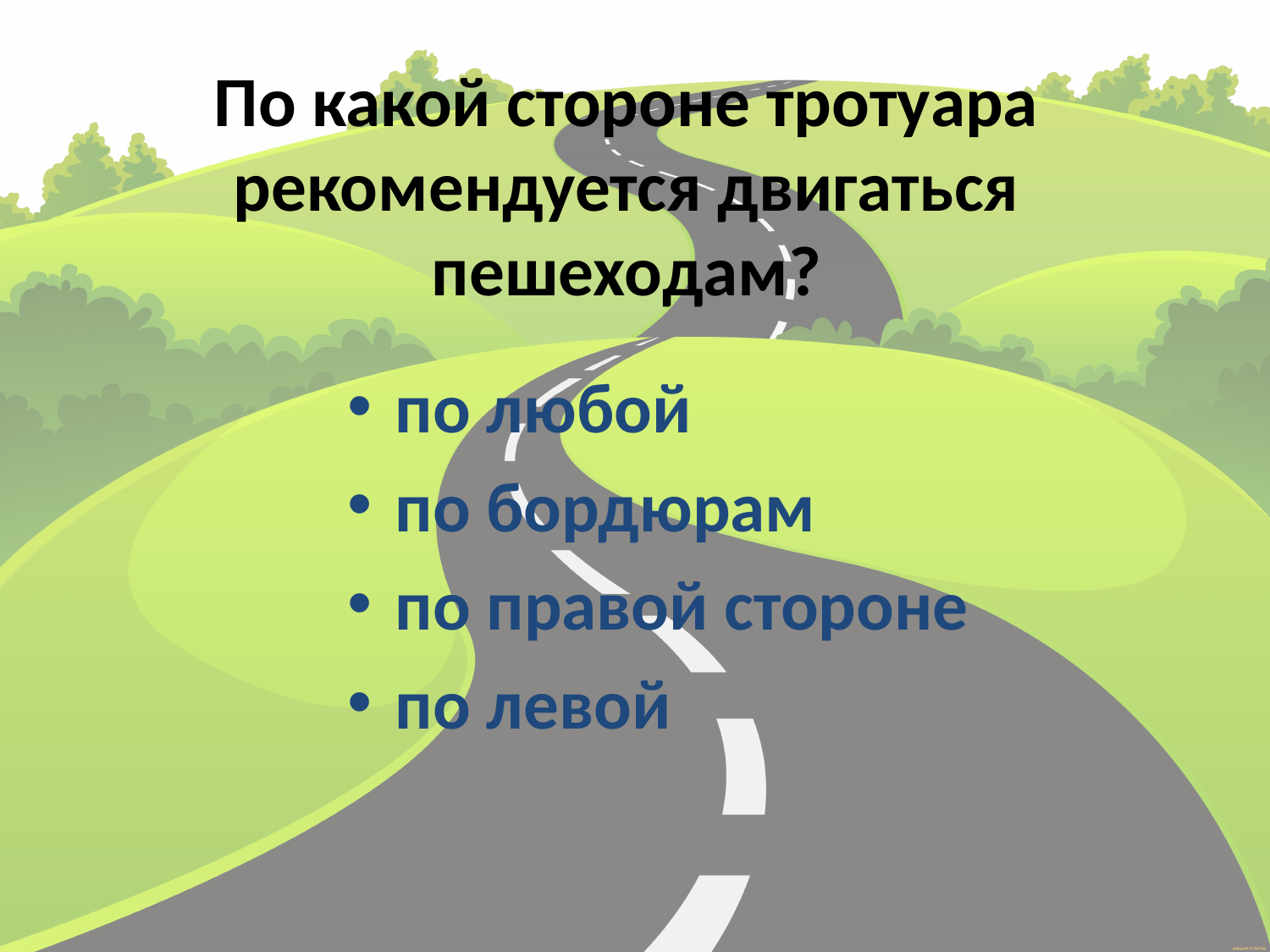

По какой стороне тротуара рекомендуется двигаться пешеходам?
по любой
по бордюрам
по правой стороне
по левой